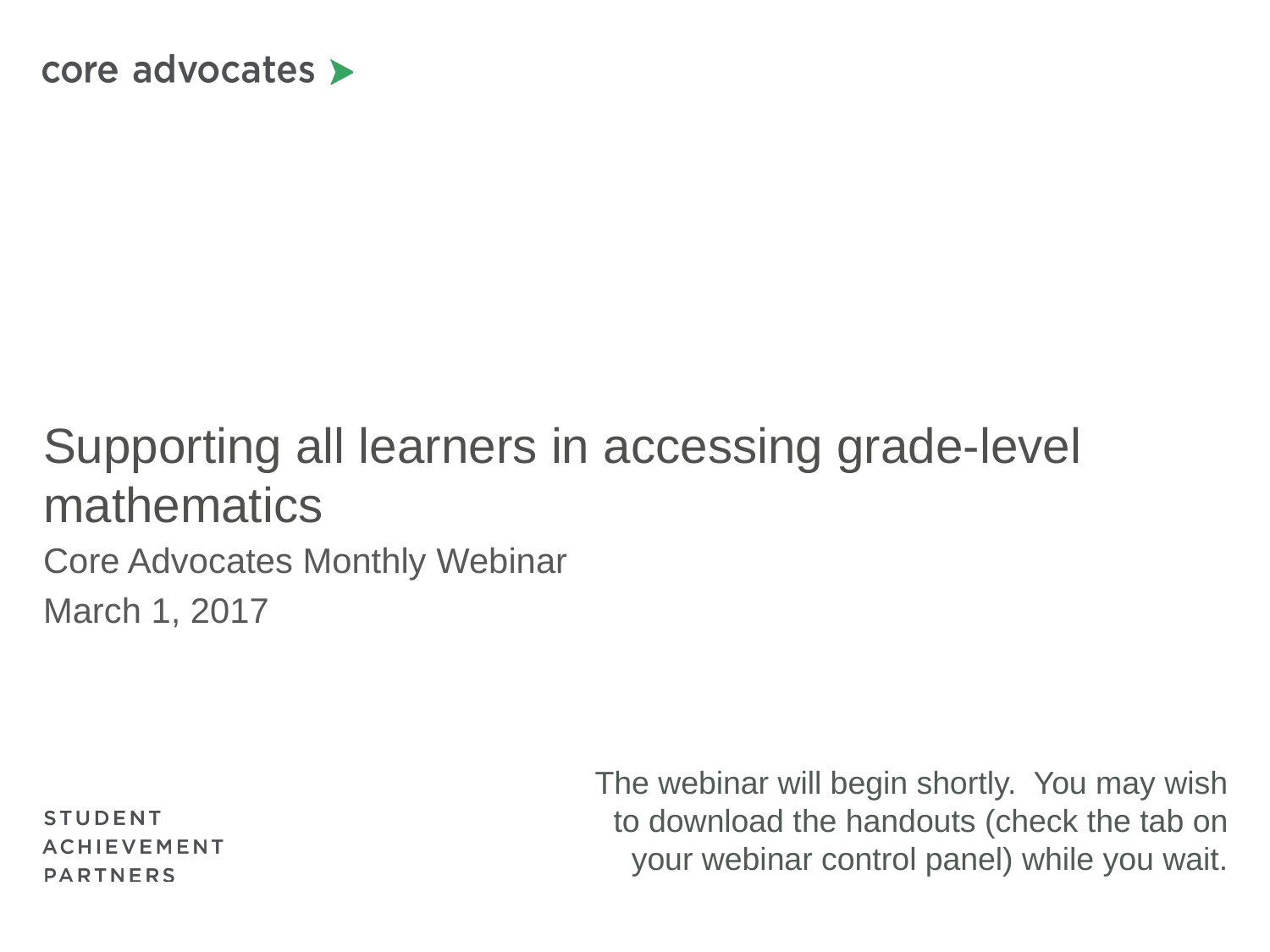

# Supporting all learners in accessing grade-level mathematics
Core Advocates Monthly Webinar
March 1, 2017

The webinar will begin shortly.  You may wish to download the handouts (check the tab on your webinar control panel) while you wait.